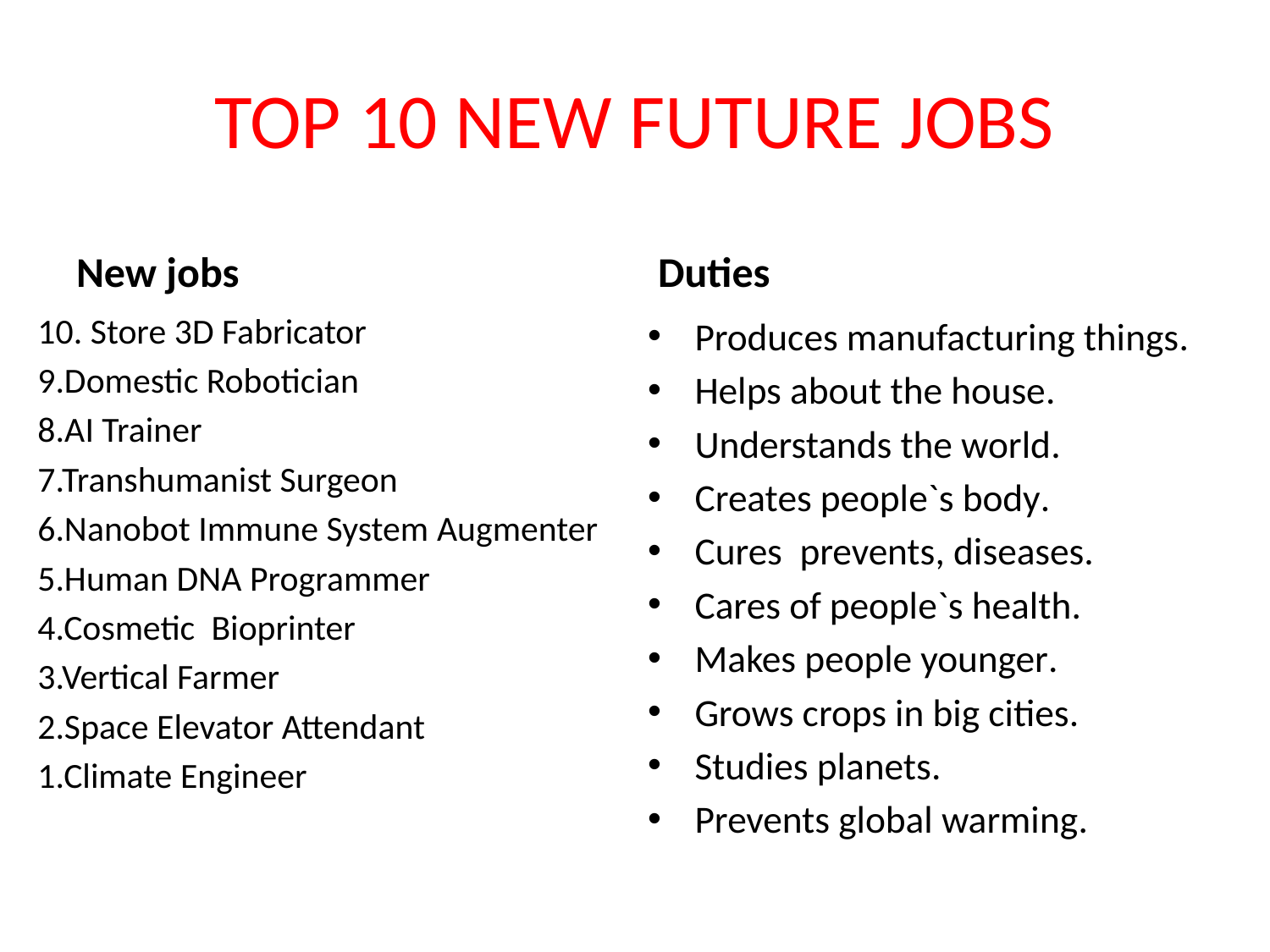

# TOP 10 NEW FUTURE JOBS
Duties
New jobs
10. Store 3D Fabricator
9.Domestic Robotician
8.AI Trainer
7.Transhumanist Surgeon
6.Nanobot Immune System Augmenter
5.Human DNA Programmer
4.Cosmetic  Bioprinter
3.Vertical Farmer
2.Space Elevator Attendant
1.Climate Engineer

Produces manufacturing things.
Helps about the house.
Understands the world.
Creates people`s body.
Cures  prevents, diseases.
Cares of people`s health.
Makes people younger.
Grows crops in big cities.
Studies planets.
Prevents global warming.